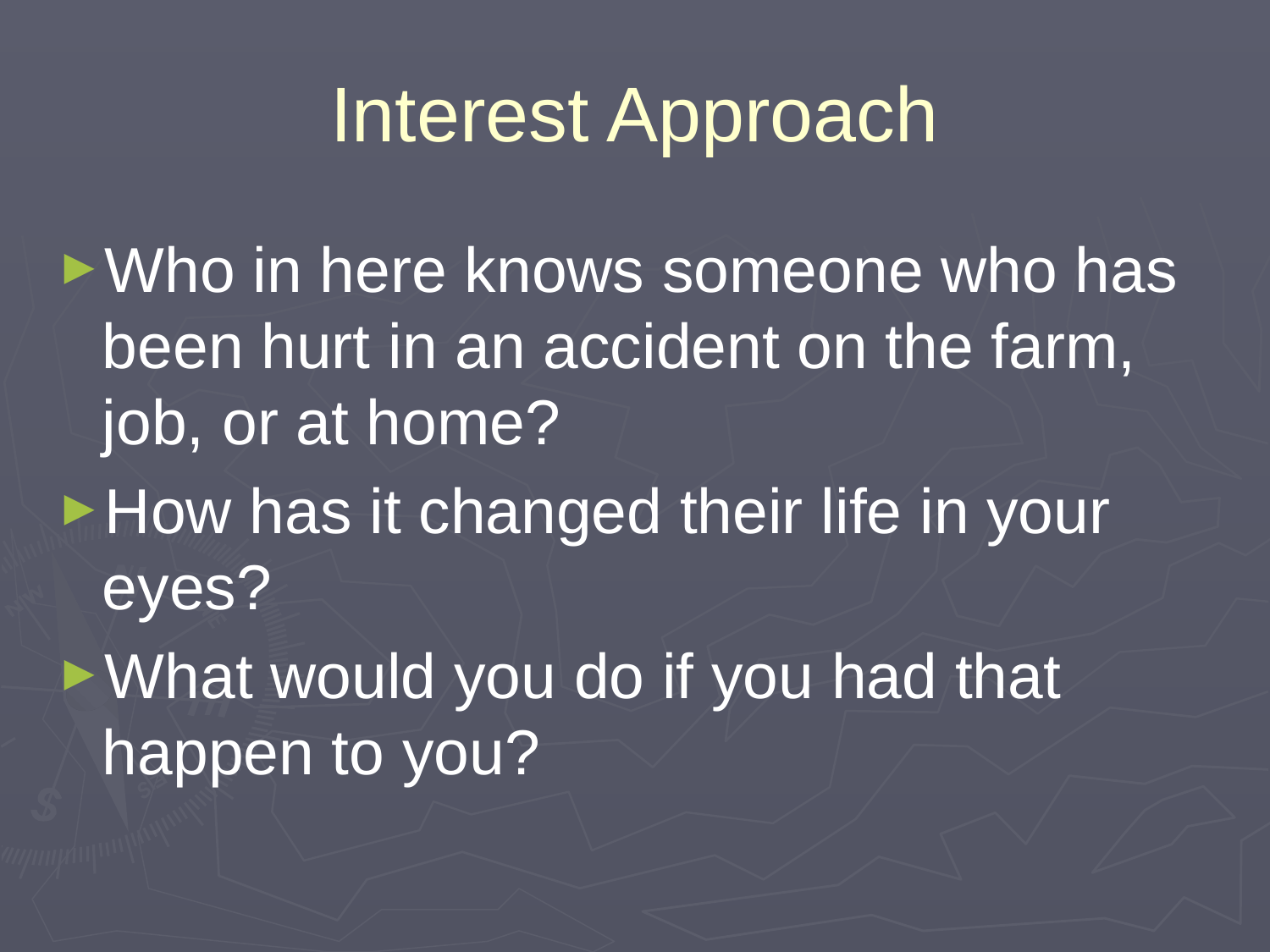

# Interest Approach
Who in here knows someone who has been hurt in an accident on the farm, job, or at home?
How has it changed their life in your eyes?
What would you do if you had that happen to you?